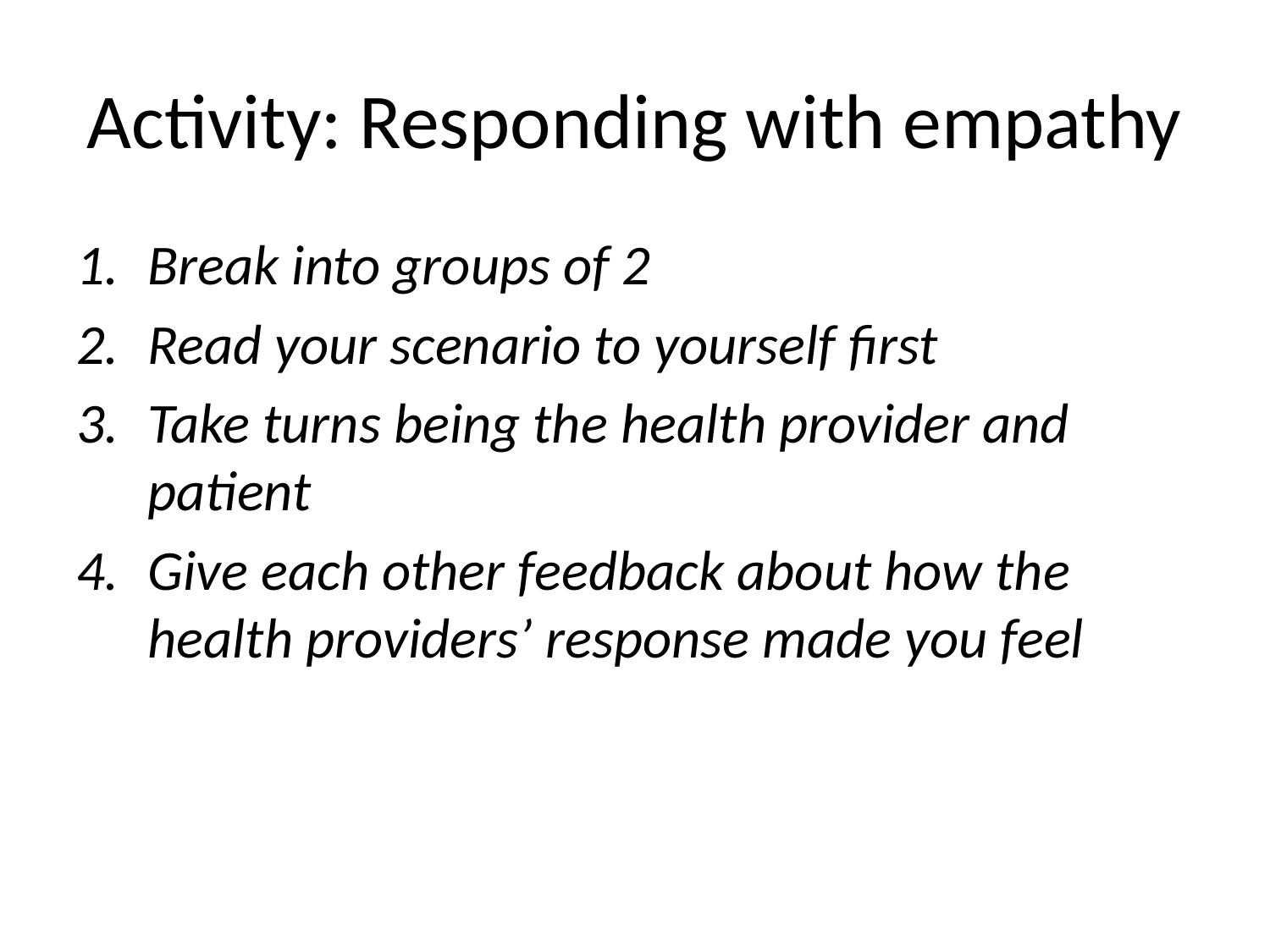

# Activity: Responding with empathy
Break into groups of 2
Read your scenario to yourself first
Take turns being the health provider and patient
Give each other feedback about how the health providers’ response made you feel